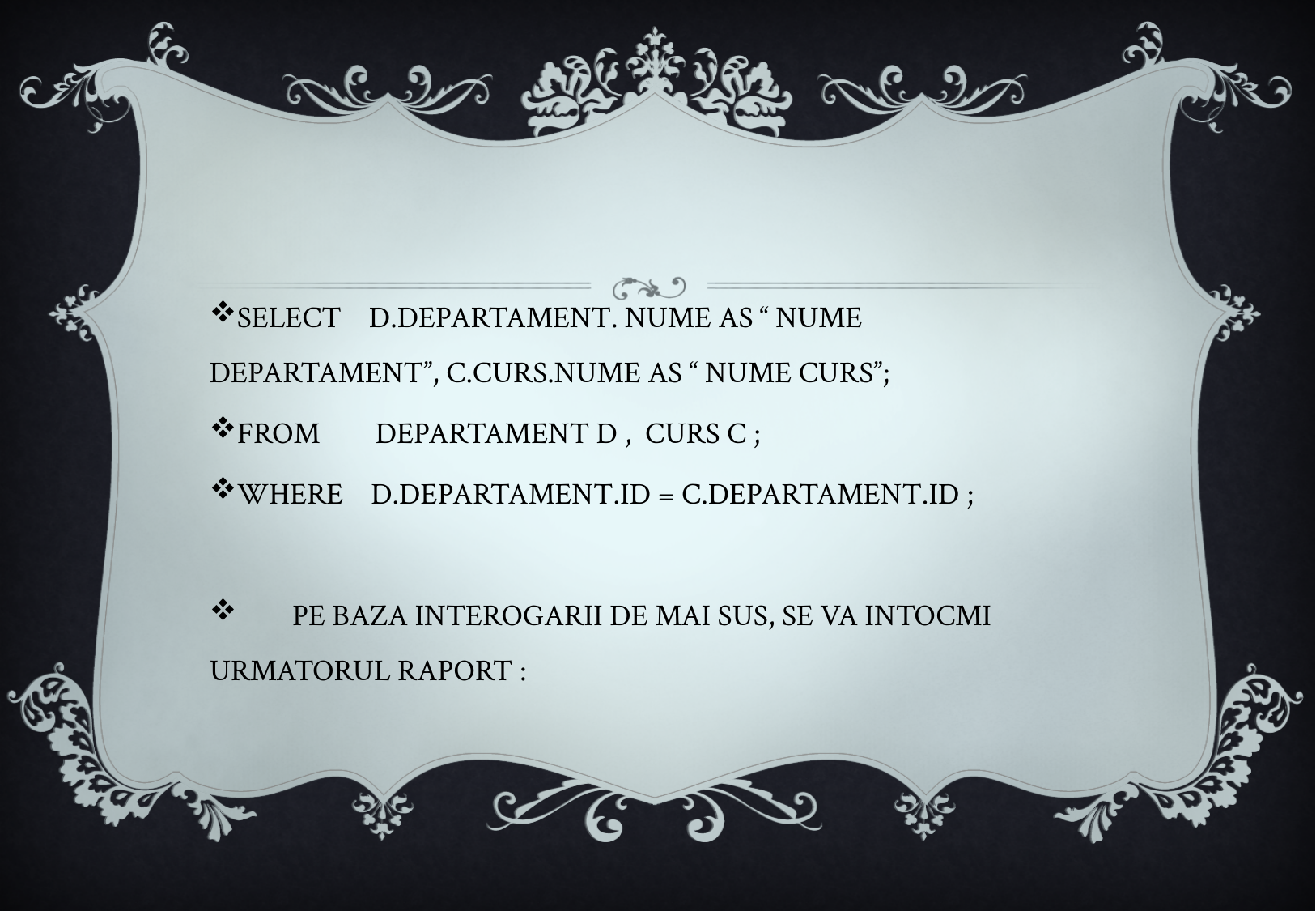

SELECT    D.DEPARTAMENT. NUME AS “ NUME 	DEPARTAMENT”, C.CURS.NUME AS “ NUME CURS”;
FROM        DEPARTAMENT D ,  CURS C ;
WHERE    D.DEPARTAMENT.ID = C.DEPARTAMENT.ID ;

        PE BAZA INTEROGARII DE MAI SUS, SE VA INTOCMI URMATORUL RAPORT :